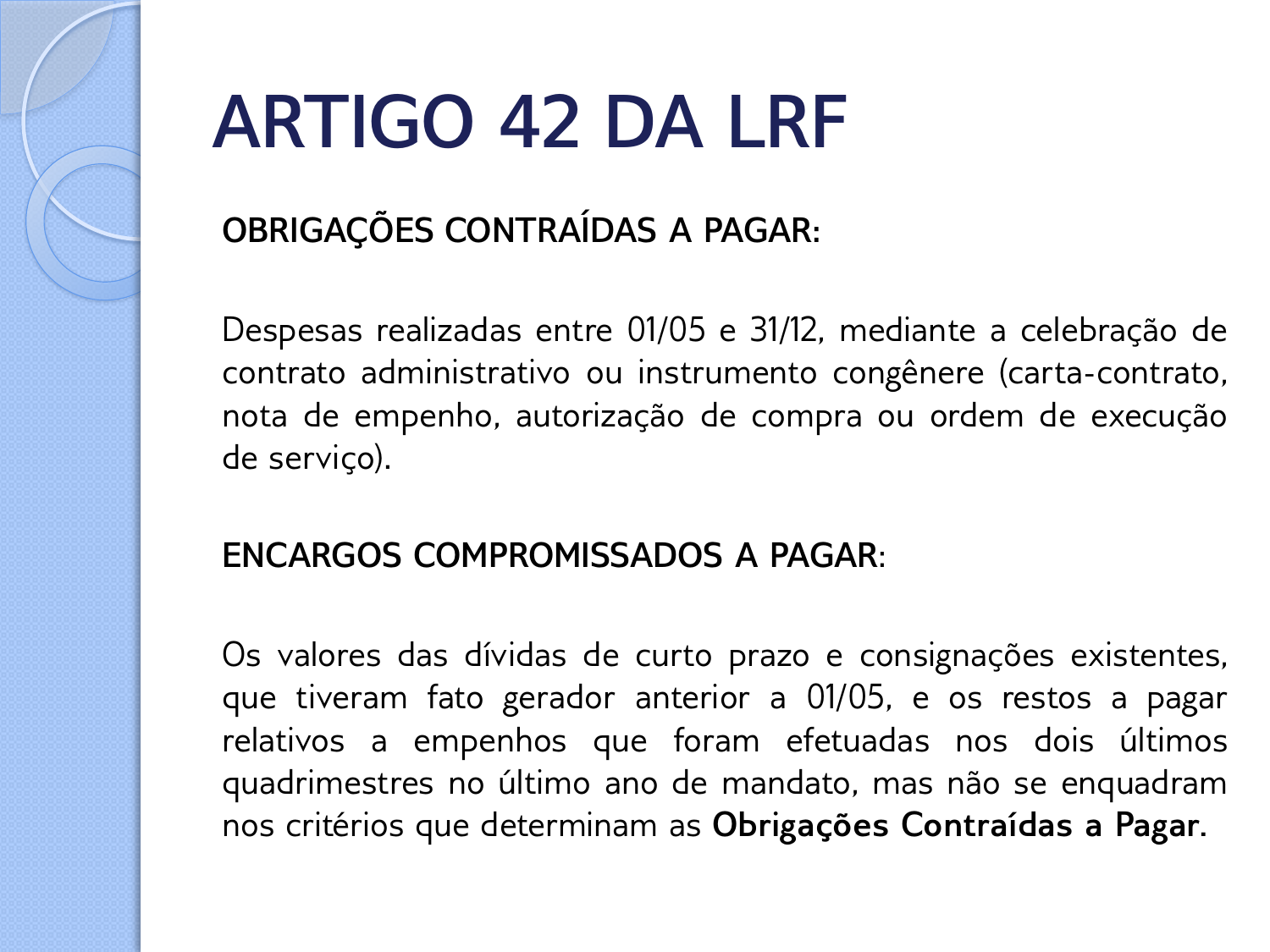

# ARTIGO 42 DA LRF
OBRIGAÇÕES CONTRAÍDAS A PAGAR:

Despesas realizadas entre 01/05 e 31/12, mediante a celebração de contrato administrativo ou instrumento congênere (carta-contrato, nota de empenho, autorização de compra ou ordem de execução de serviço).

ENCARGOS COMPROMISSADOS A PAGAR:

Os valores das dívidas de curto prazo e consignações existentes, que tiveram fato gerador anterior a 01/05, e os restos a pagar relativos a empenhos que foram efetuadas nos dois últimos quadrimestres no último ano de mandato, mas não se enquadram nos critérios que determinam as Obrigações Contraídas a Pagar.